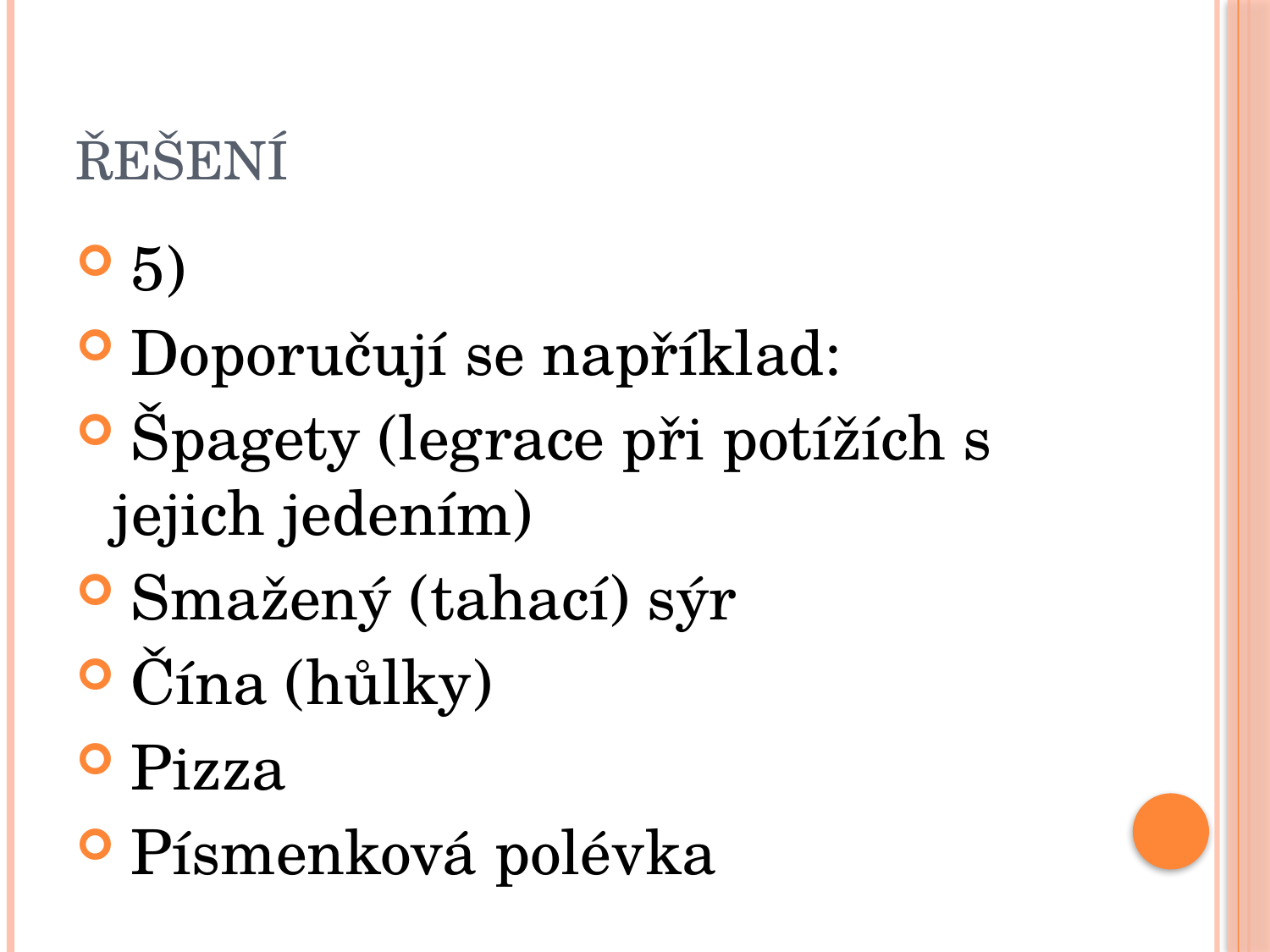

# ŘEŠENÍ
 5)
 Doporučují se například:
 Špagety (legrace při potížích s  jejich jedením)
 Smažený (tahací) sýr
 Čína (hůlky)
 Pizza
 Písmenková polévka